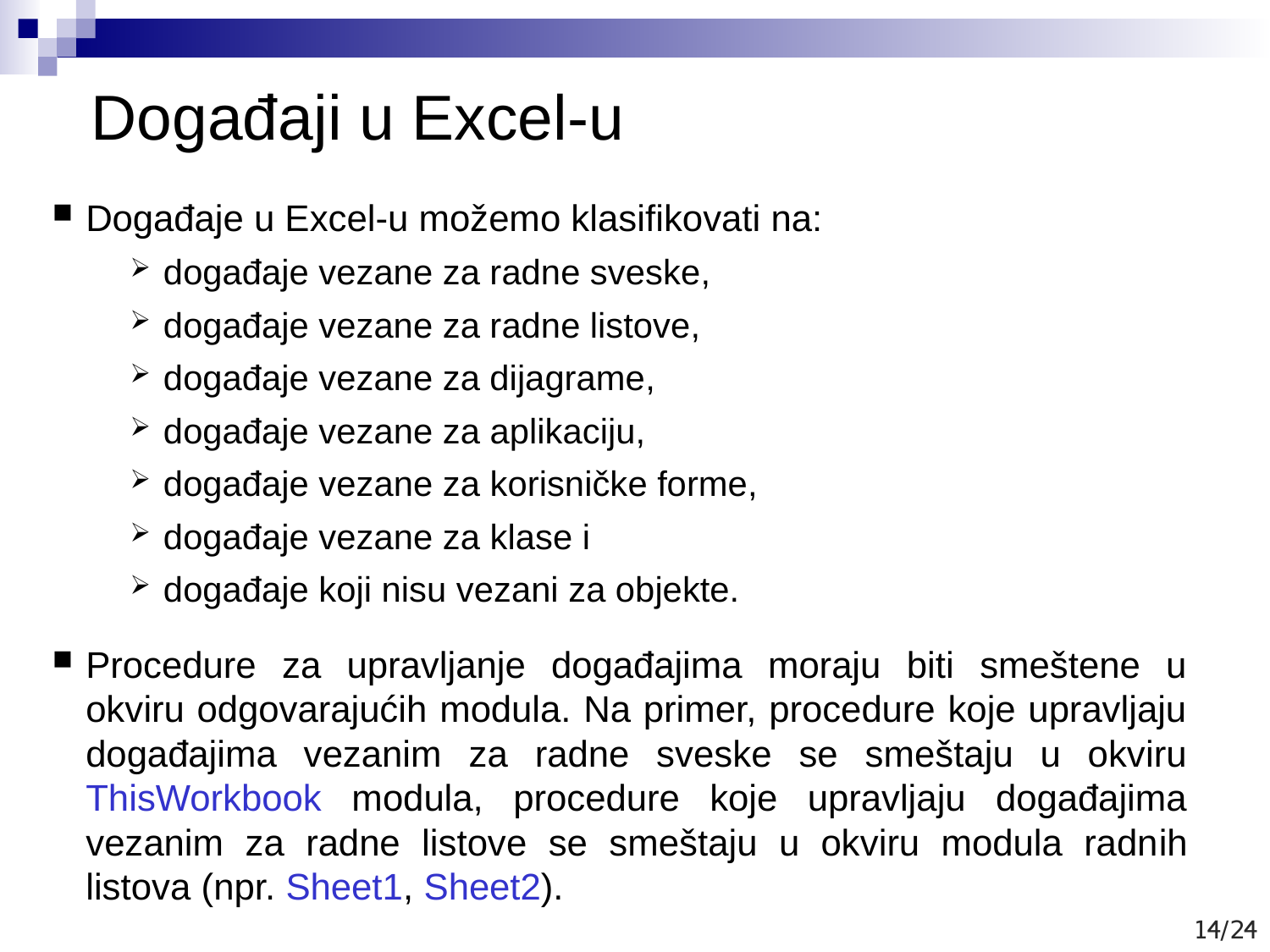

# Događaji u Excel-u
Događaje u Excel-u možemo klasifikovati na:
događaje vezane za radne sveske,
događaje vezane za radne listove,
događaje vezane za dijagrame,
događaje vezane za aplikaciju,
događaje vezane za korisničke forme,
događaje vezane za klase i
događaje koji nisu vezani za objekte.
Procedure za upravljanje događajima moraju biti smeštene u okviru odgovarajućih modula. Na primer, procedure koje upravljaju događajima vezanim za radne sveske se smeštaju u okviru ThisWorkbook modula, procedure koje upravljaju događajima vezanim za radne listove se smeštaju u okviru modula radnih listova (npr. Sheet1, Sheet2).
14/24